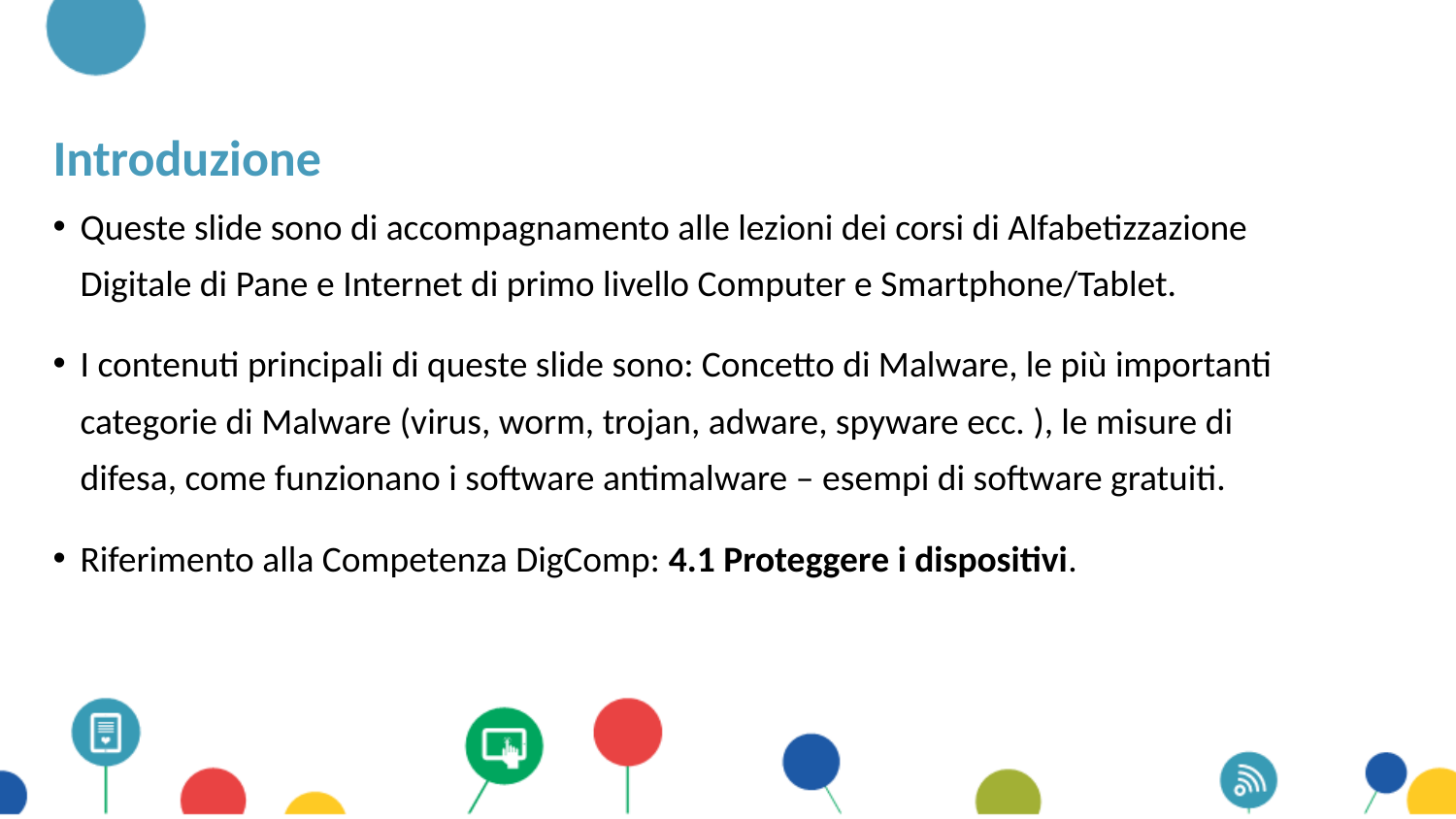

# Introduzione
Queste slide sono di accompagnamento alle lezioni dei corsi di Alfabetizzazione Digitale di Pane e Internet di primo livello Computer e Smartphone/Tablet.
I contenuti principali di queste slide sono: Concetto di Malware, le più importanti categorie di Malware (virus, worm, trojan, adware, spyware ecc. ), le misure di difesa, come funzionano i software antimalware – esempi di software gratuiti.
Riferimento alla Competenza DigComp: 4.1 Proteggere i dispositivi.